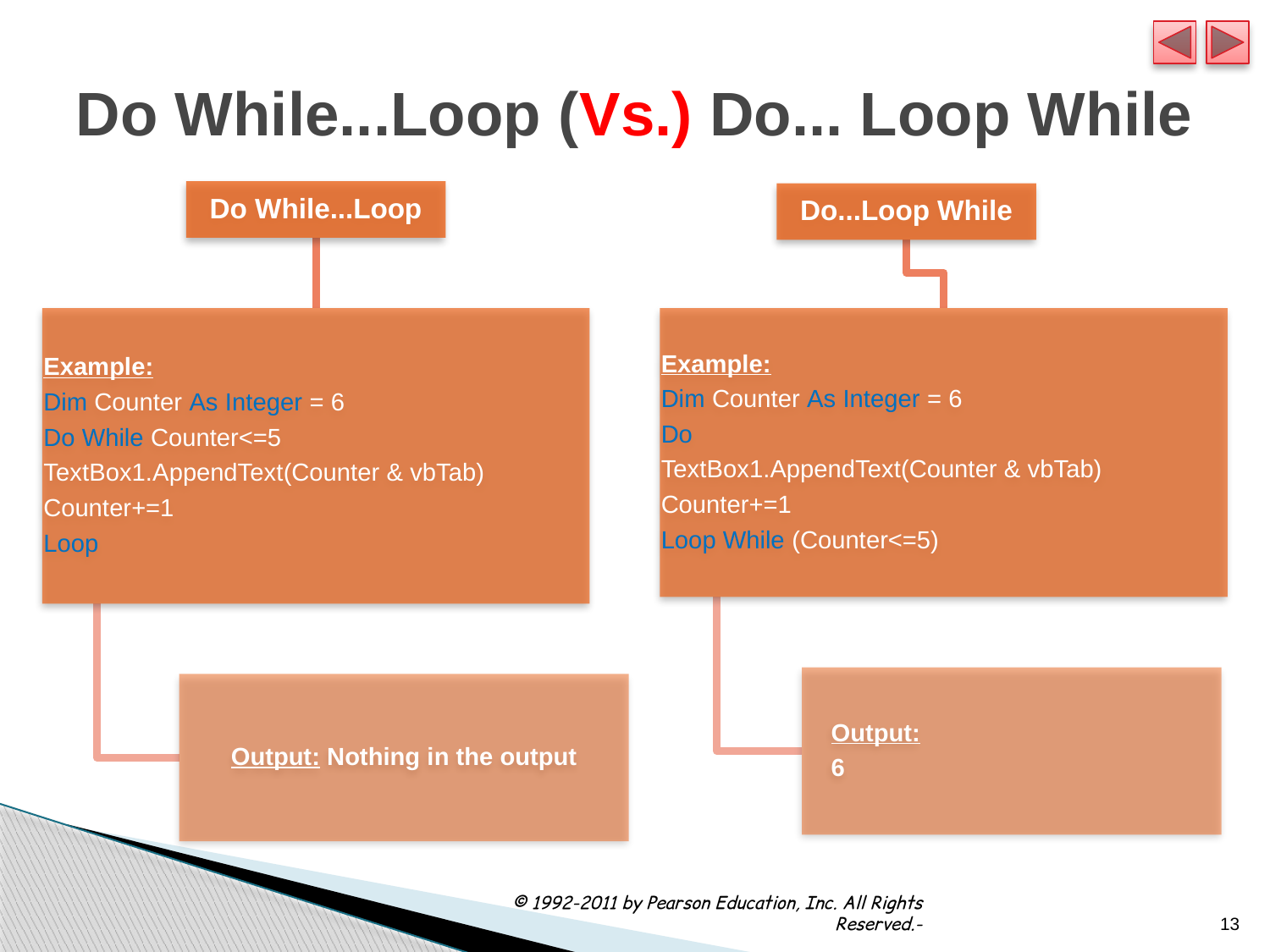

# Do While...Loop (Vs.) Do... Loop While
Do While...Loop
Example:
Dim Counter As Integer = 6
Do While Counter<=5
TextBox1.AppendText(Counter & vbTab)
Counter+=1
Loop
Output: Nothing in the output
Do...Loop While
Example:
Dim Counter As Integer = 6
Do
TextBox1.AppendText(Counter & vbTab)
Counter+=1
Loop While (Counter<=5)
    Output:
    6
© 1992-2011 by Pearson Education, Inc. All Rights Reserved.-
13